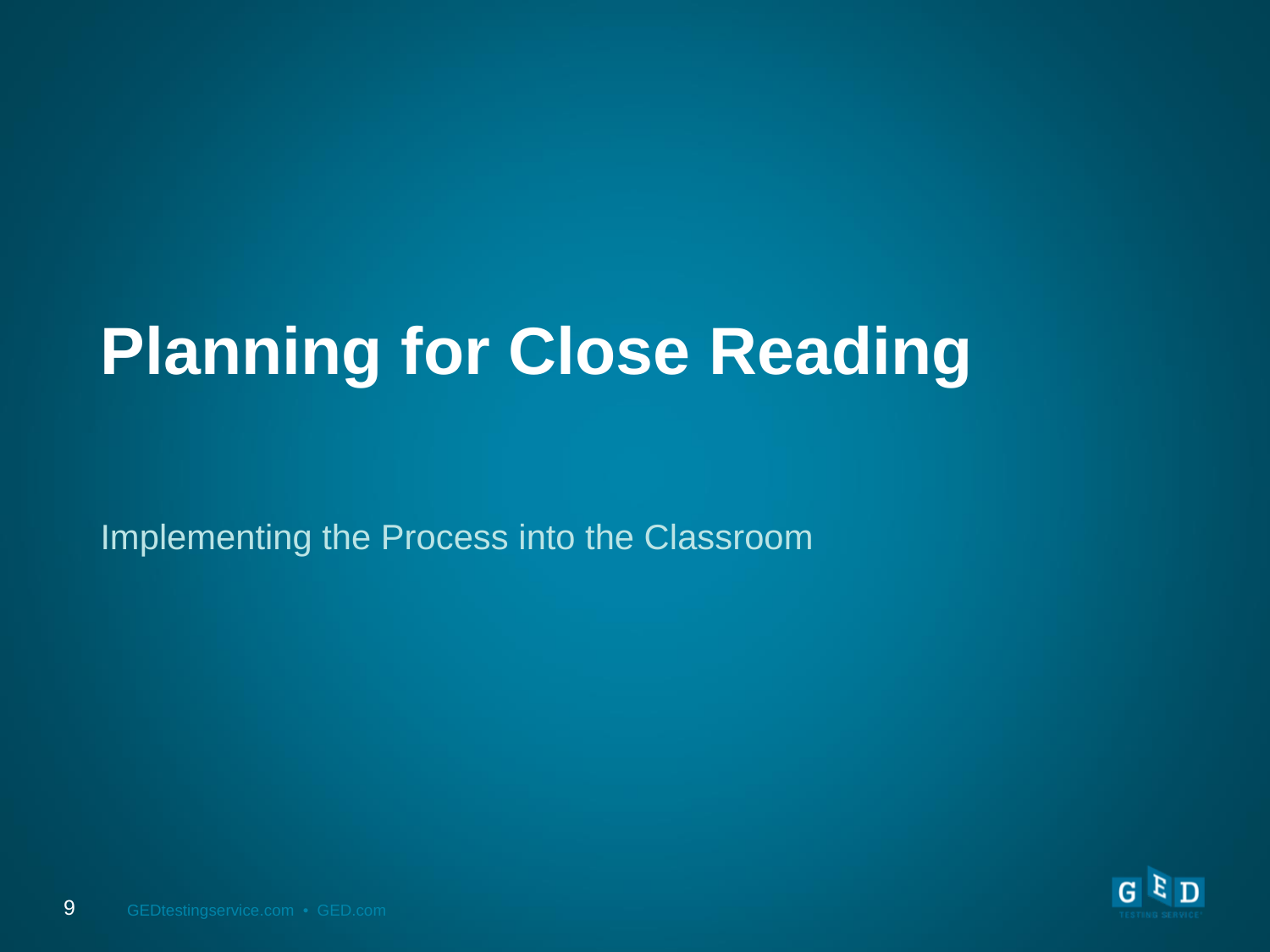

# Planning for Close Reading
Implementing the Process into the Classroom
9